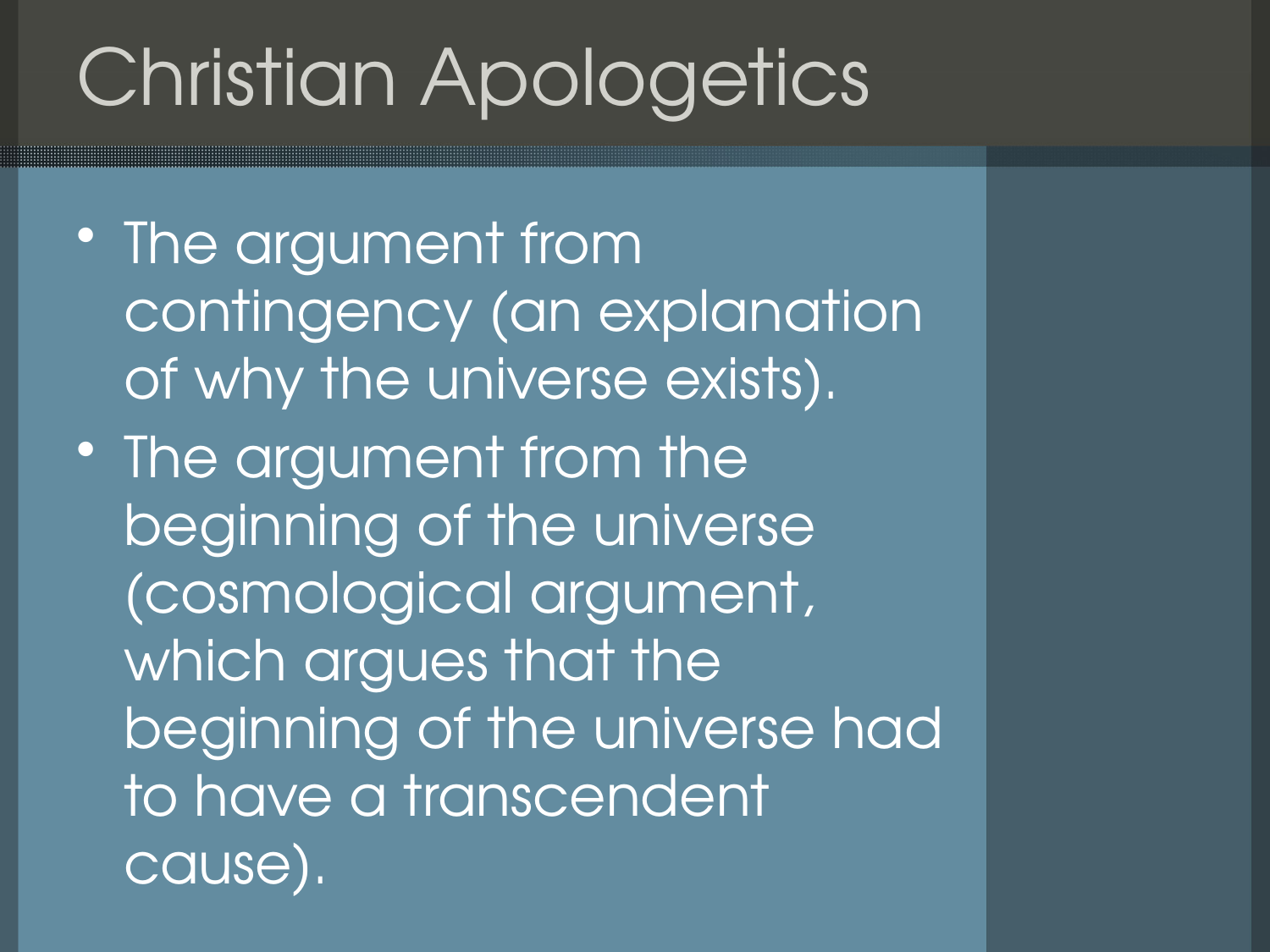

# Christian Apologetics
The argument from contingency (an explanation of why the universe exists).
The argument from the beginning of the universe (cosmological argument, which argues that the beginning of the universe had to have a transcendent cause).